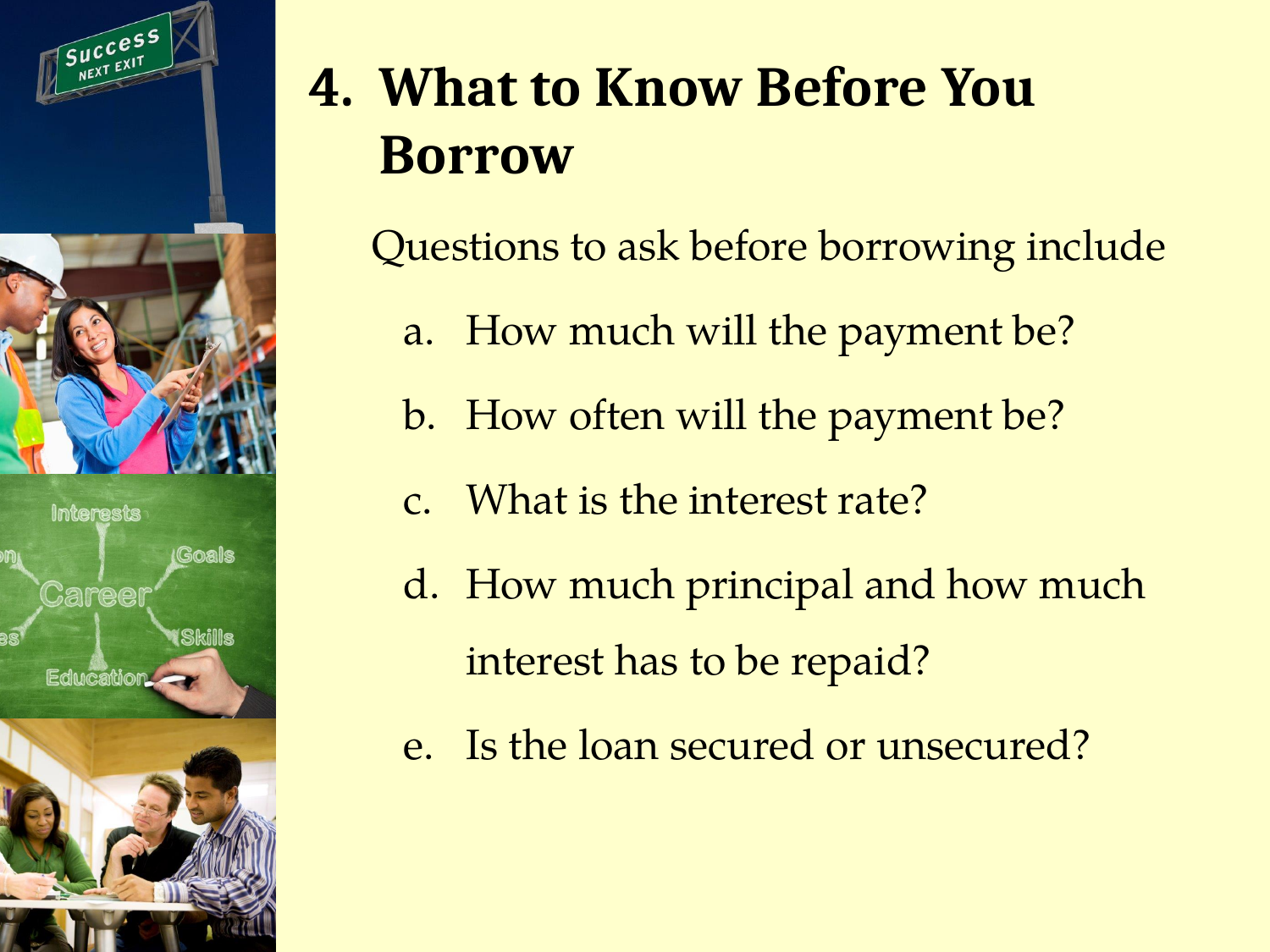

# 4.  What to Know Before You Borrow
Questions to ask before borrowing include
How much will the payment be?
How often will the payment be?
What is the interest rate?
How much principal and how much interest has to be repaid?
Is the loan secured or unsecured?